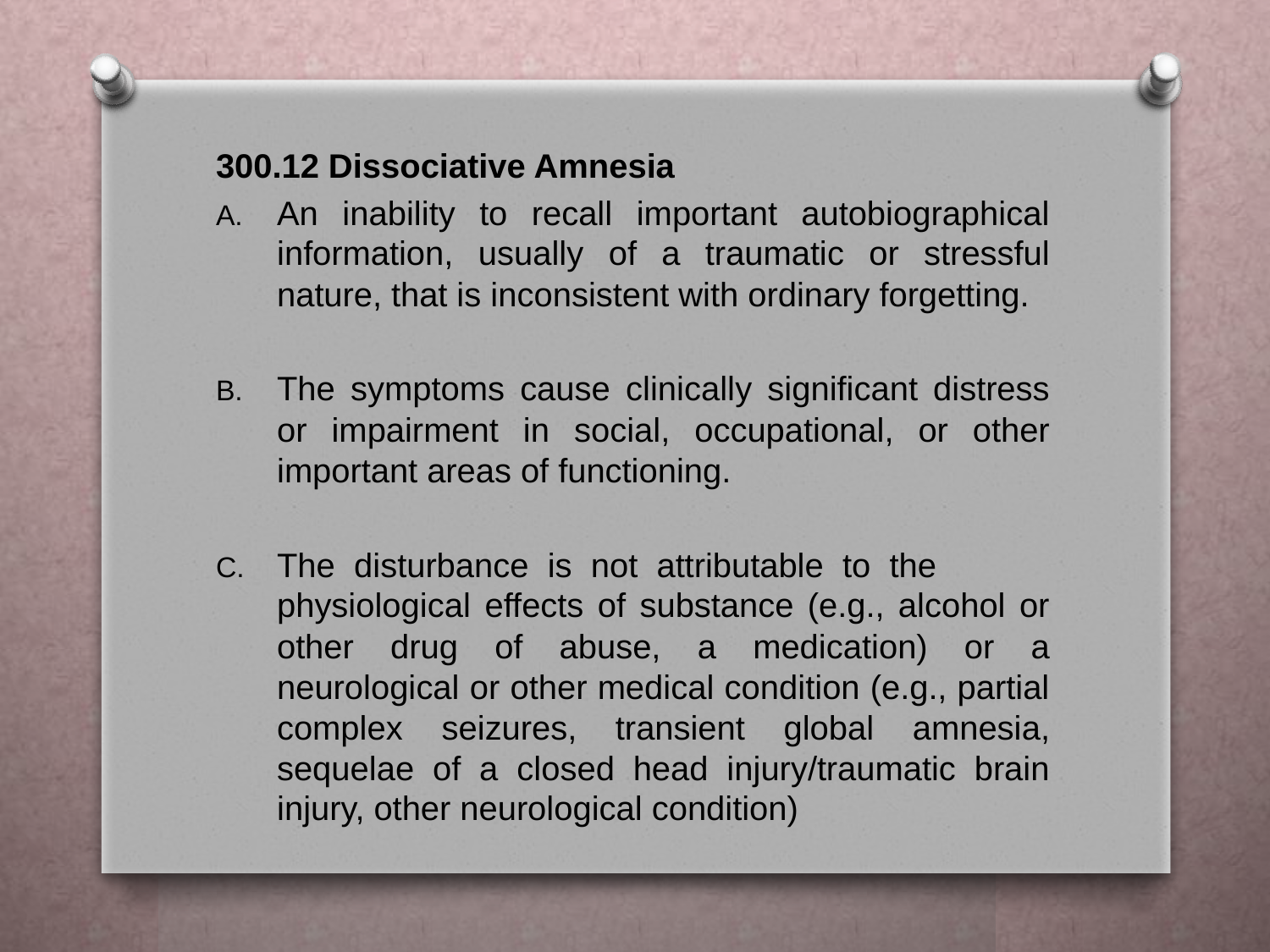

300.12 Dissociative Amnesia
An inability to recall important autobiographical information, usually of a traumatic or stressful nature, that is inconsistent with ordinary forgetting.

The symptoms cause clinically significant distress or impairment in social, occupational, or other important areas of functioning.

The disturbance is not attributable to the       physiological effects of substance (e.g., alcohol or other drug of abuse, a medication) or a neurological or other medical condition (e.g., partial complex seizures, transient global amnesia, sequelae of a closed head injury/traumatic brain injury, other neurological condition)